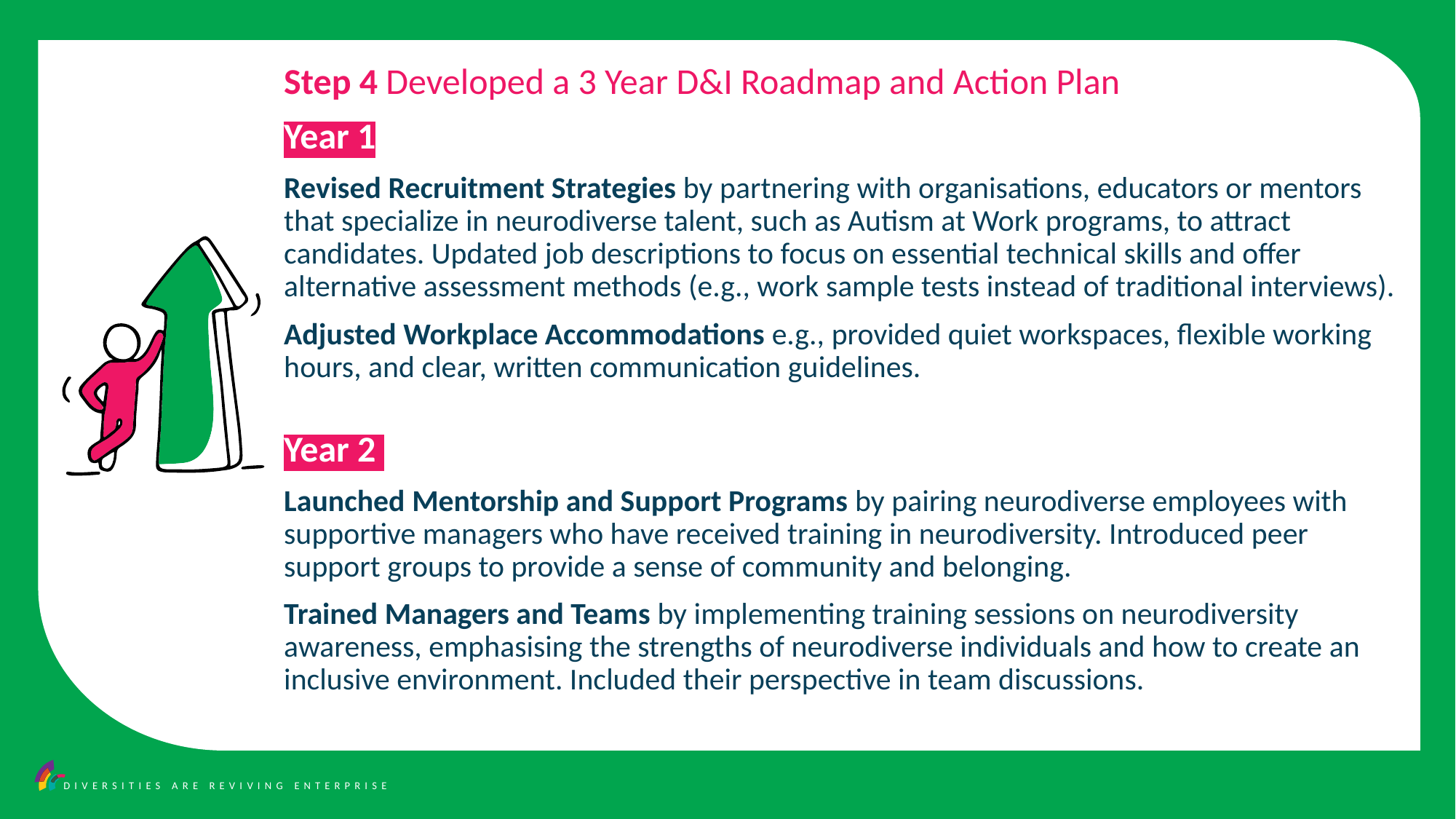

Step 2
Step 4 Developed a 3 Year D&I Roadmap and Action Plan
Year 1
Revised Recruitment Strategies by partnering with organisations, educators or mentors that specialize in neurodiverse talent, such as Autism at Work programs, to attract candidates. Updated job descriptions to focus on essential technical skills and offer alternative assessment methods (e.g., work sample tests instead of traditional interviews).
Adjusted Workplace Accommodations e.g., provided quiet workspaces, flexible working hours, and clear, written communication guidelines.

Year 2
Launched Mentorship and Support Programs by pairing neurodiverse employees with supportive managers who have received training in neurodiversity. Introduced peer support groups to provide a sense of community and belonging.
Trained Managers and Teams by implementing training sessions on neurodiversity awareness, emphasising the strengths of neurodiverse individuals and how to create an inclusive environment. Included their perspective in team discussions.